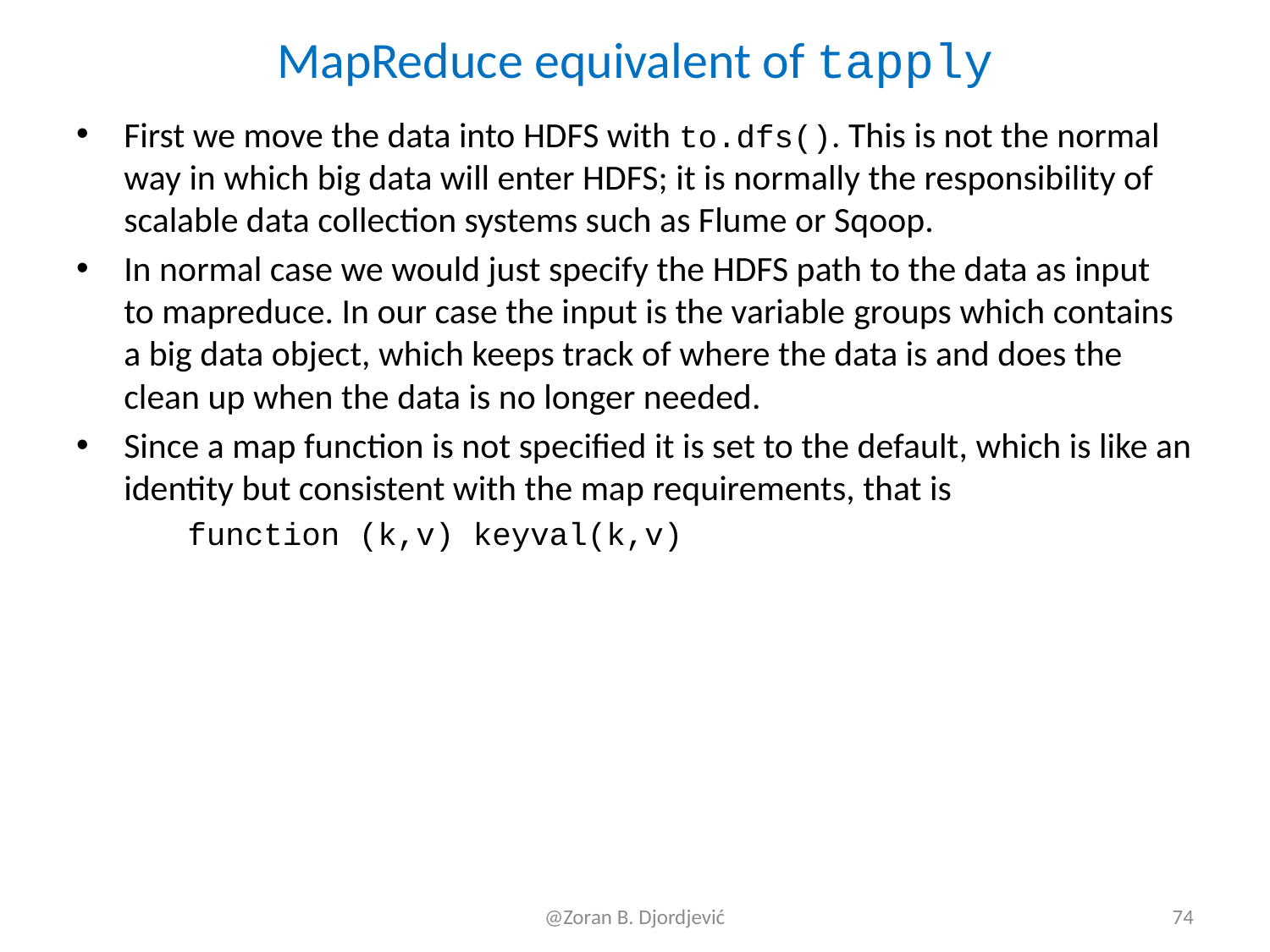

# MapReduce equivalent of tapply
First we move the data into HDFS with to.dfs(). This is not the normal way in which big data will enter HDFS; it is normally the responsibility of scalable data collection systems such as Flume or Sqoop.
In normal case we would just specify the HDFS path to the data as input to mapreduce. In our case the input is the variable groups which contains a big data object, which keeps track of where the data is and does the clean up when the data is no longer needed.
Since a map function is not specified it is set to the default, which is like an identity but consistent with the map requirements, that is
function (k,v) keyval(k,v)
@Zoran B. Djordjević
74